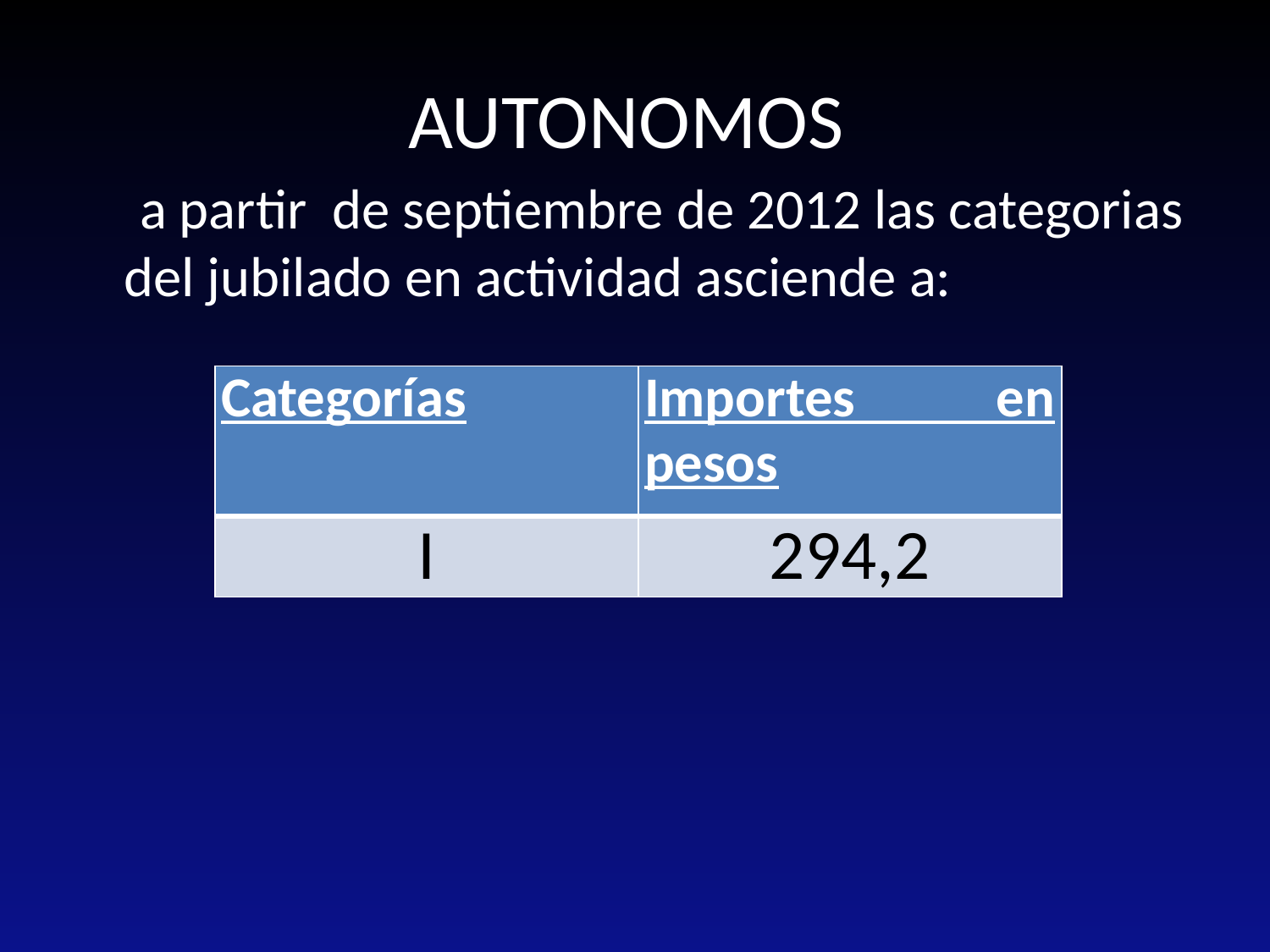

# AUTONOMOS
     a partir  de septiembre de 2012 las categorias del jubilado en actividad asciende a:
| Categorías | Importes en pesos |
| --- | --- |
| I | 294,2 |